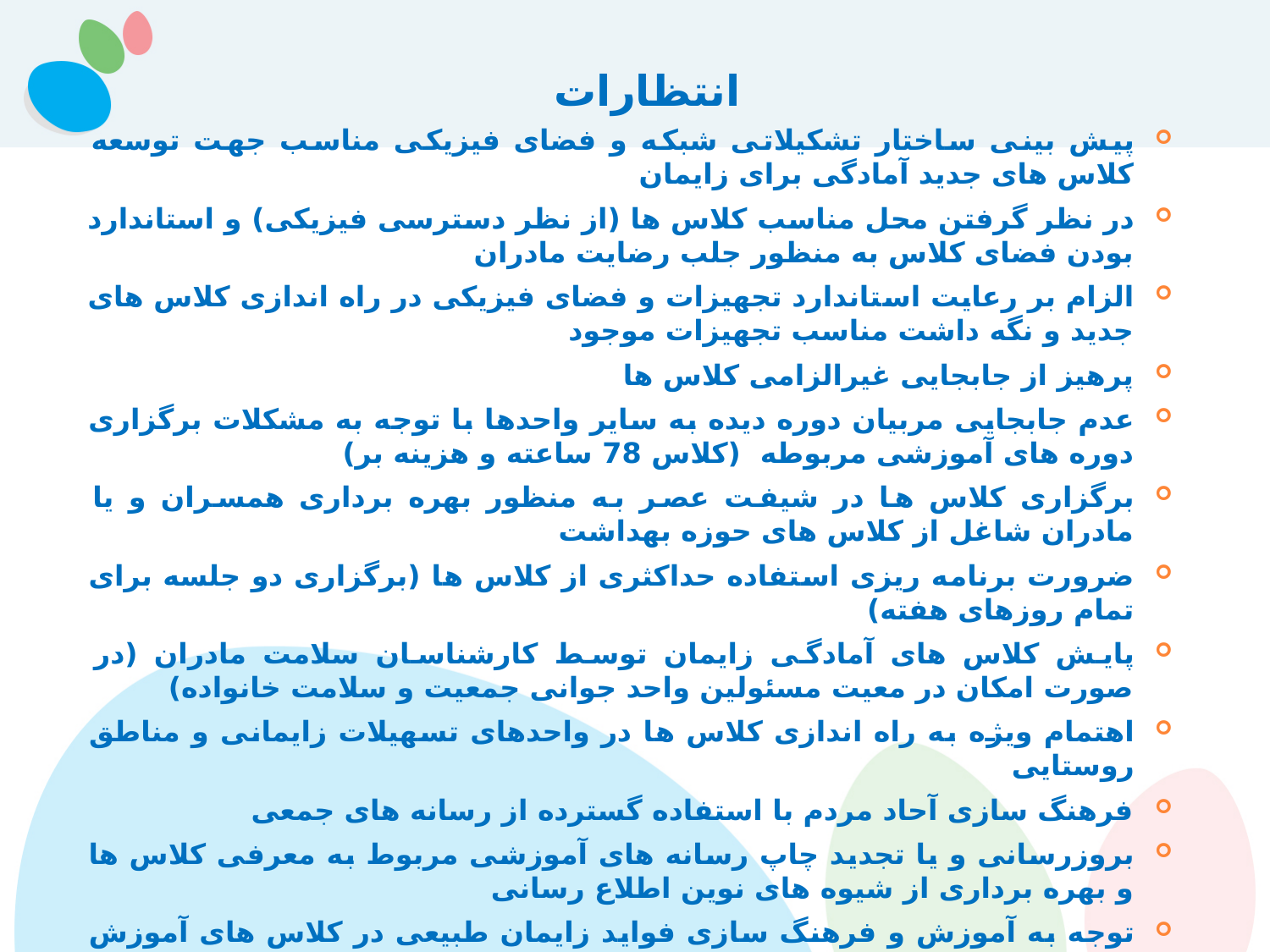

# انتظارات
پیش بینی ساختار تشکیلاتی شبکه و فضای فیزیکی مناسب جهت توسعه کلاس های جدید آمادگی برای زایمان
در نظر گرفتن محل مناسب کلاس ها (از نظر دسترسی فیزیکی) و استاندارد بودن فضای کلاس به منظور جلب رضایت مادران
الزام بر رعایت استاندارد تجهیزات و فضای فیزیکی در راه اندازی کلاس های جدید و نگه داشت مناسب تجهیزات موجود
پرهیز از جابجایی غیرالزامی کلاس ها
عدم جابجایی مربیان دوره دیده به سایر واحدها با توجه به مشکلات برگزاری دوره های آموزشی مربوطه  (کلاس 78 ساعته و هزینه بر)
برگزاری کلاس ها در شیفت عصر به منظور بهره برداری همسران و یا مادران شاغل از کلاس های حوزه بهداشت
ضرورت برنامه ریزی استفاده حداکثری از کلاس ها (برگزاری دو جلسه برای تمام روزهای هفته)
پایش کلاس های آمادگی زایمان توسط کارشناسان سلامت مادران (در صورت امکان در معیت مسئولین واحد جوانی جمعیت و سلامت خانواده)
اهتمام ویژه به راه اندازی کلاس ها در واحدهای تسهیلات زایمانی و مناطق روستایی
فرهنگ سازی آحاد مردم با استفاده گسترده از رسانه های جمعی
بروزرسانی و یا تجدید چاپ رسانه های آموزشی مربوط به معرفی کلاس ها و بهره برداری از شیوه های نوین اطلاع رسانی
توجه به آموزش و فرهنگ سازی فواید زایمان طبیعی در کلاس های آموزش حین ازدواج
تشویق و تقدیر از مربیان فعال و پرسنل واحدهای ارجاع دهنده موفق در افزایش پوشش کلاسها
برنامه ریزی به منظور برقراری لینک مناسب کلاس های حوزه بهداشت به بیمارستان های دوستدار مادر